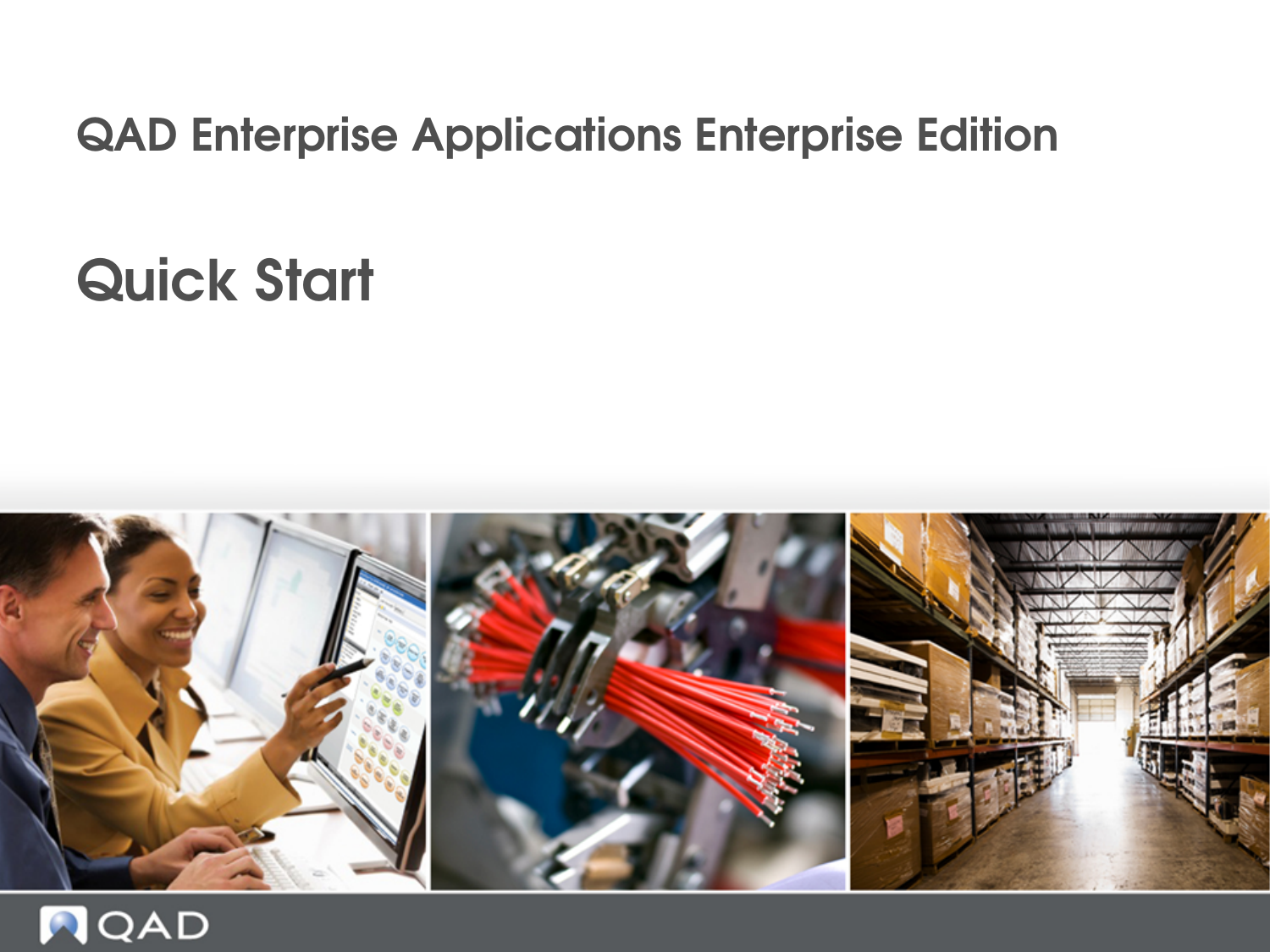

Set Up Entities, Sites, Locations
# QAD Enterprise Applications Enterprise Edition
Quick Start